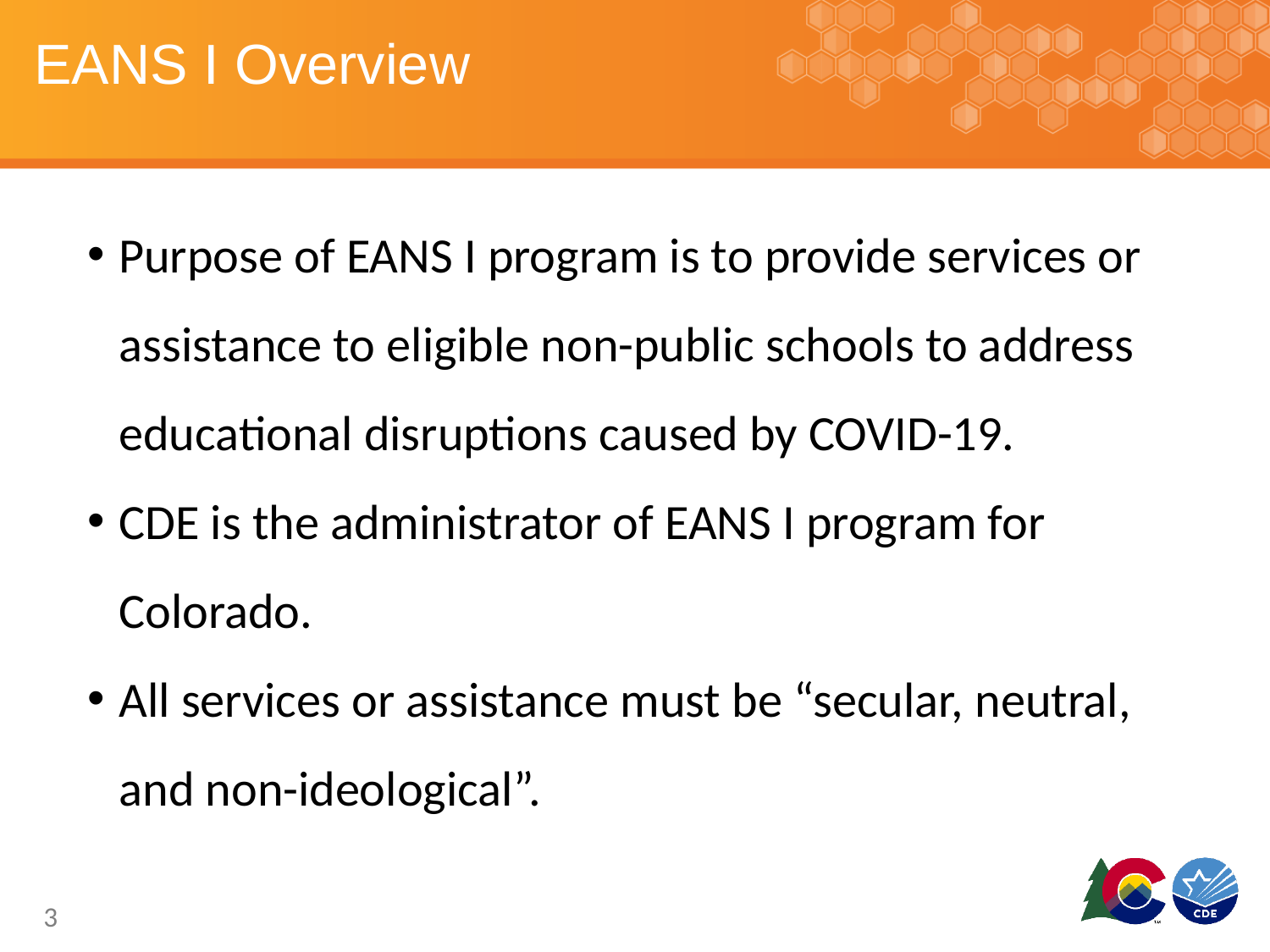

# EANS I Overview
Purpose of EANS I program is to provide services or assistance to eligible non-public schools to address educational disruptions caused by COVID-19.
CDE is the administrator of EANS I program for Colorado.
All services or assistance must be “secular, neutral, and non-ideological”.

3